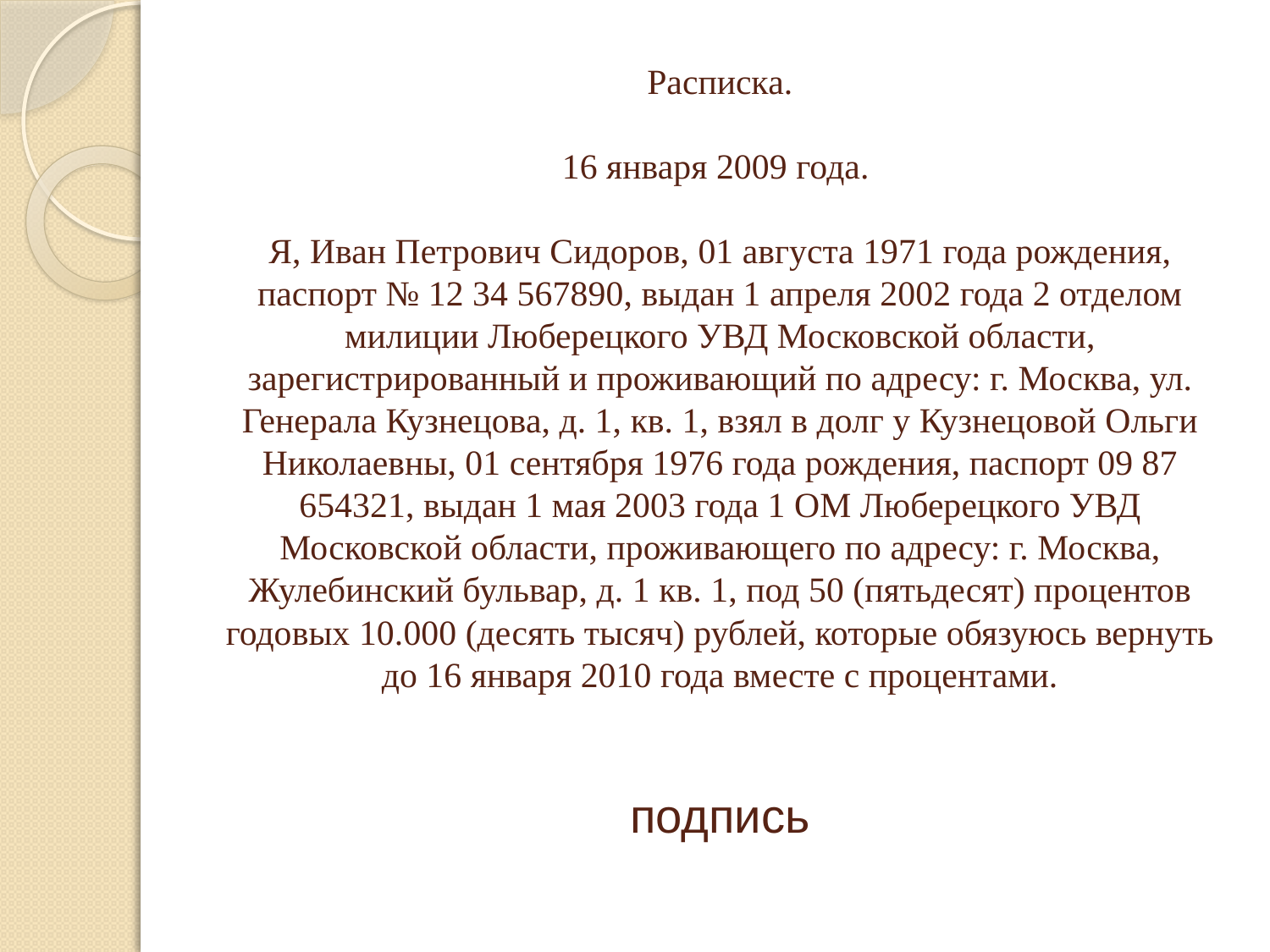

# Расписка.   16 января 2009 года.  Я, Иван Петрович Сидоров, 01 августа 1971 года рождения, паспорт № 12 34 567890, выдан 1 апреля 2002 года 2 отделом милиции Люберецкого УВД Московской области, зарегистрированный и проживающий по адресу: г. Москва, ул. Генерала Кузнецова, д. 1, кв. 1, взял в долг у Кузнецовой Ольги Николаевны, 01 сентября 1976 года рождения, паспорт 09 87 654321, выдан 1 мая 2003 года 1 ОМ Люберецкого УВД Московской области, проживающего по адресу: г. Москва, Жулебинский бульвар, д. 1 кв. 1, под 50 (пятьдесят) процентов годовых 10.000 (десять тысяч) рублей, которые обязуюсь вернуть до 16 января 2010 года вместе с процентами. подпись